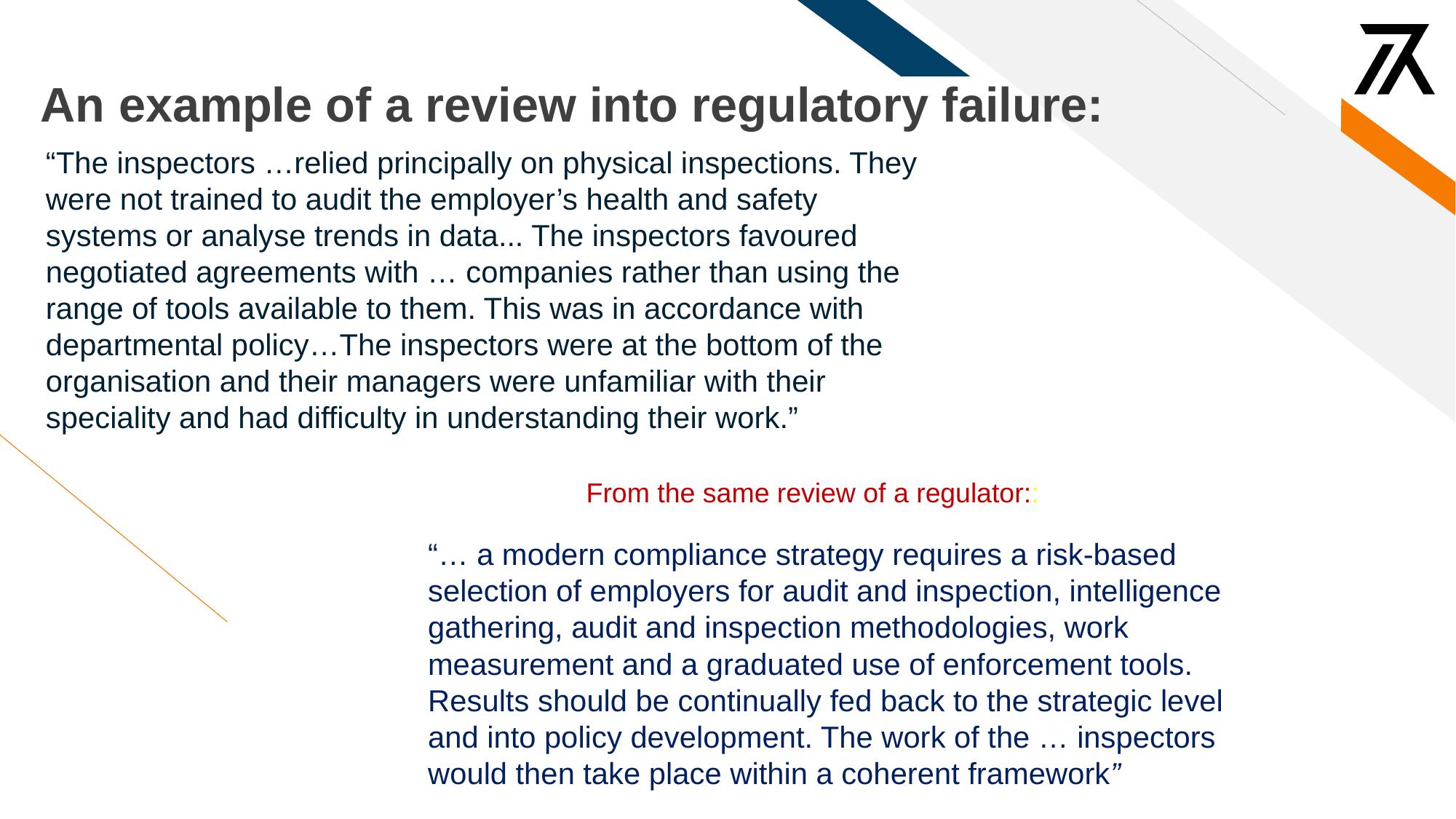

An example of a review into regulatory failure:
“The inspectors …relied principally on physical inspections. They were not trained to audit the employer’s health and safety systems or analyse trends in data... The inspectors favoured negotiated agreements with … companies rather than using the range of tools available to them. This was in accordance with departmental policy…The inspectors were at the bottom of the organisation and their managers were unfamiliar with their speciality and had difficulty in understanding their work.”
From the same review of a regulator::
“… a modern compliance strategy requires a risk-based selection of employers for audit and inspection, intelligence gathering, audit and inspection methodologies, work measurement and a graduated use of enforcement tools. Results should be continually fed back to the strategic level and into policy development. The work of the … inspectors would then take place within a coherent framework”